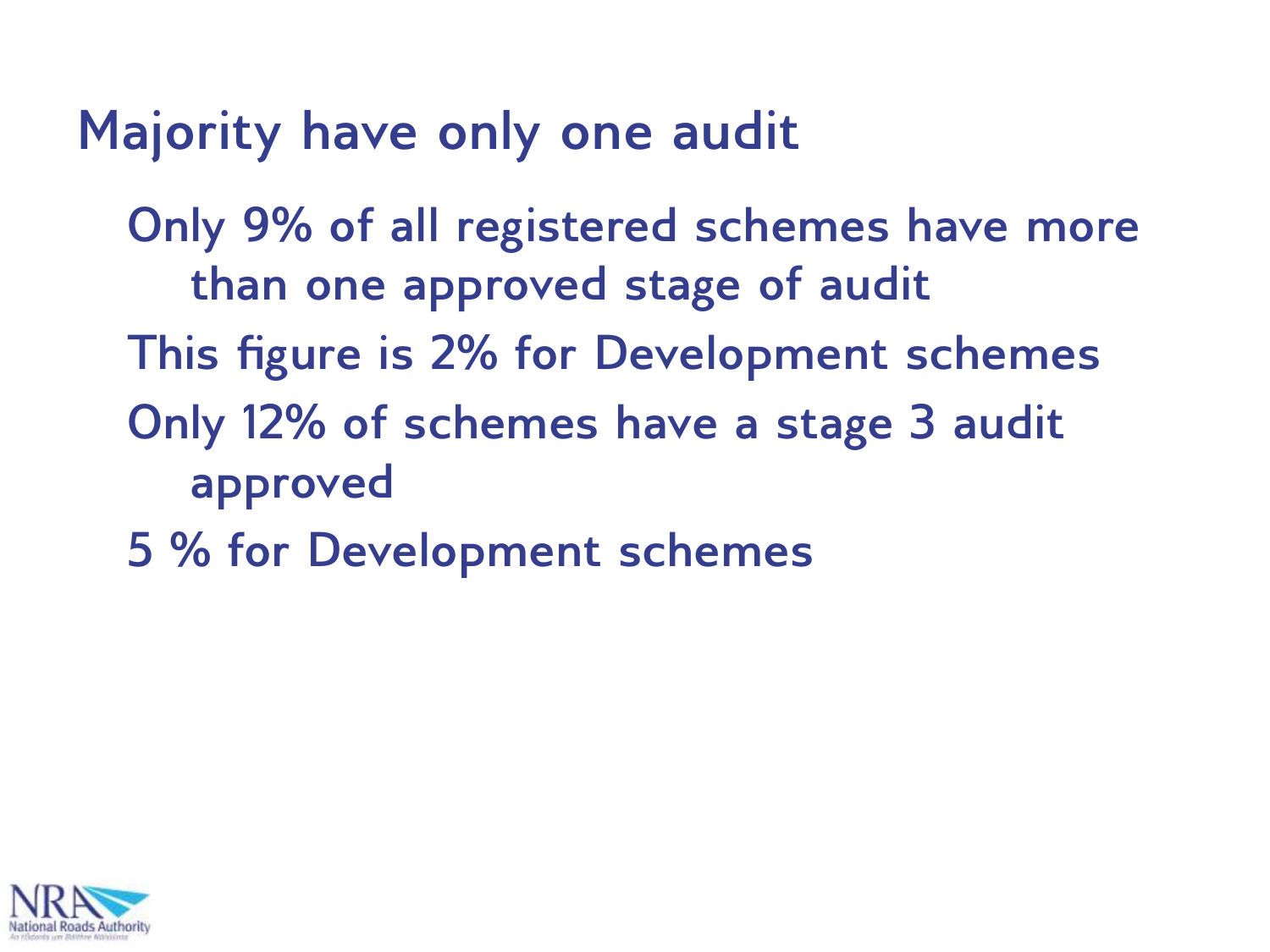

Majority have only one audit
Only 9% of all registered schemes have more than one approved stage of audit
This figure is 2% for Development schemes
Only 12% of schemes have a stage 3 audit approved
5 % for Development schemes